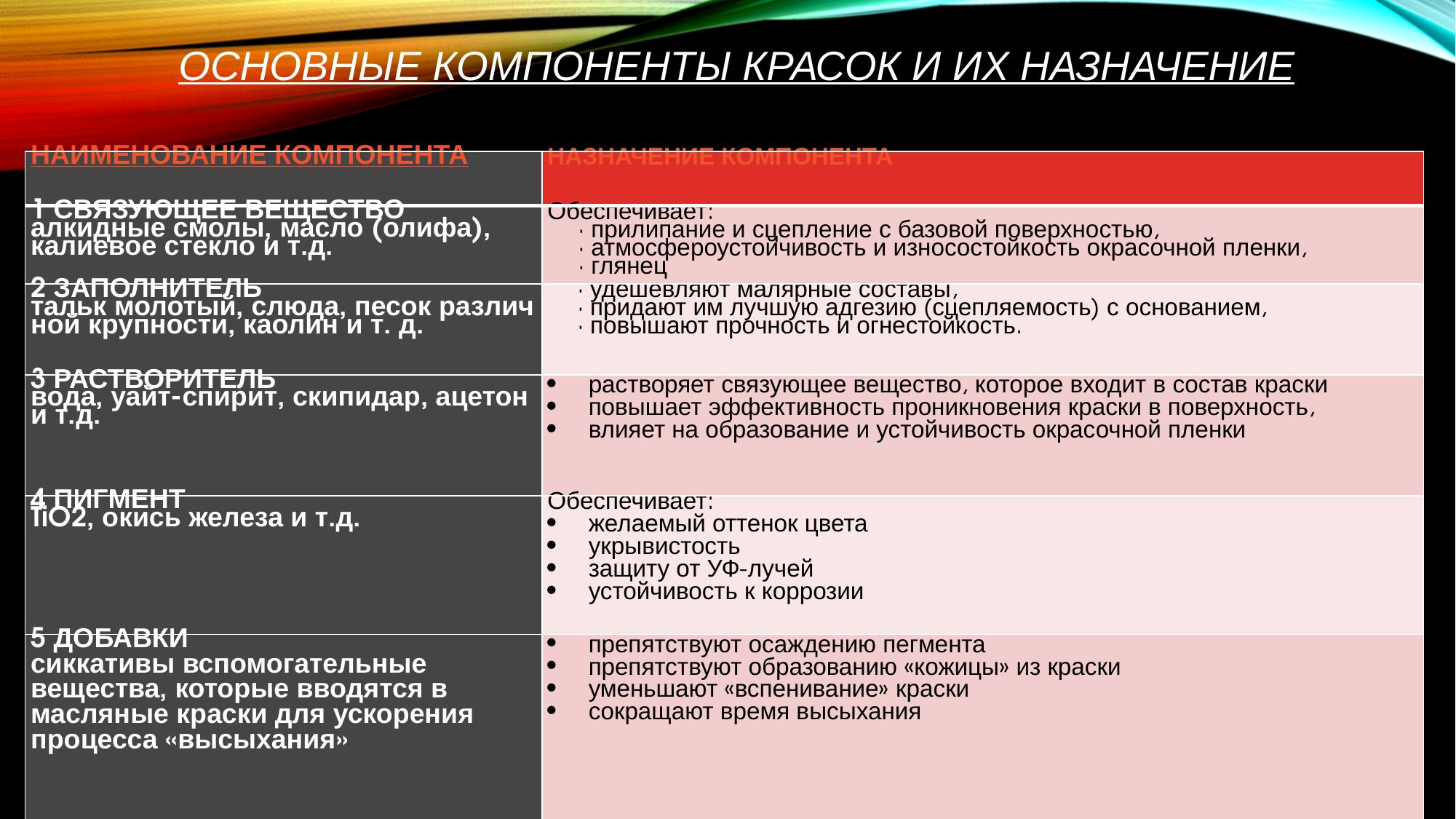

# Основные компоненты красок и их назначение
| НАИМЕНОВАНИЕ КОМПОНЕНТА | НАЗНАЧЕНИЕ КОМПОНЕНТА |
| --- | --- |
| 1 СВЯЗУЮЩЕЕ ВЕЩЕСТВО алкидные смолы, масло (олифа), калиевое стекло и т.д. | Обеспечивает: · прилипание и сцепление с базовой поверхностью,  · атмосфероустойчивость и износостойкость окрасочной пленки, · глянец |
| 2 ЗАПОЛНИТЕЛЬ тальк молотый, слюда, песок различ­ной крупности, каолин и т. д. | · удешевляют малярные составы,  · придают им лучшую адгезию (сцепляемость) с основанием,  · повыша­ют прочность и огнестойкость. |
| 3 РАСТВОРИТЕЛЬ вода, уайт-спирит, скипидар, ацетон и т.д. | растворяет связующее вещество, которое входит в состав краски повышает эффективность проникновения краски в поверхность, влияет на образование и устойчивость окрасочной пленки |
| 4 ПИГМЕНТ TiO2, окись железа и т.д. | Обеспечивает: желаемый оттенок цвета укрывистость защиту от УФ-лучей устойчивость к коррозии |
| 5 ДОБАВКИ сиккативы вспомогательные вещества, которые вводятся в масляные краски для ускорения процесса «высыхания» | препятствуют осаждению пегмента препятствуют образованию «кожицы» из краски уменьшают «вспенивание» краски сокращают время высыхания |